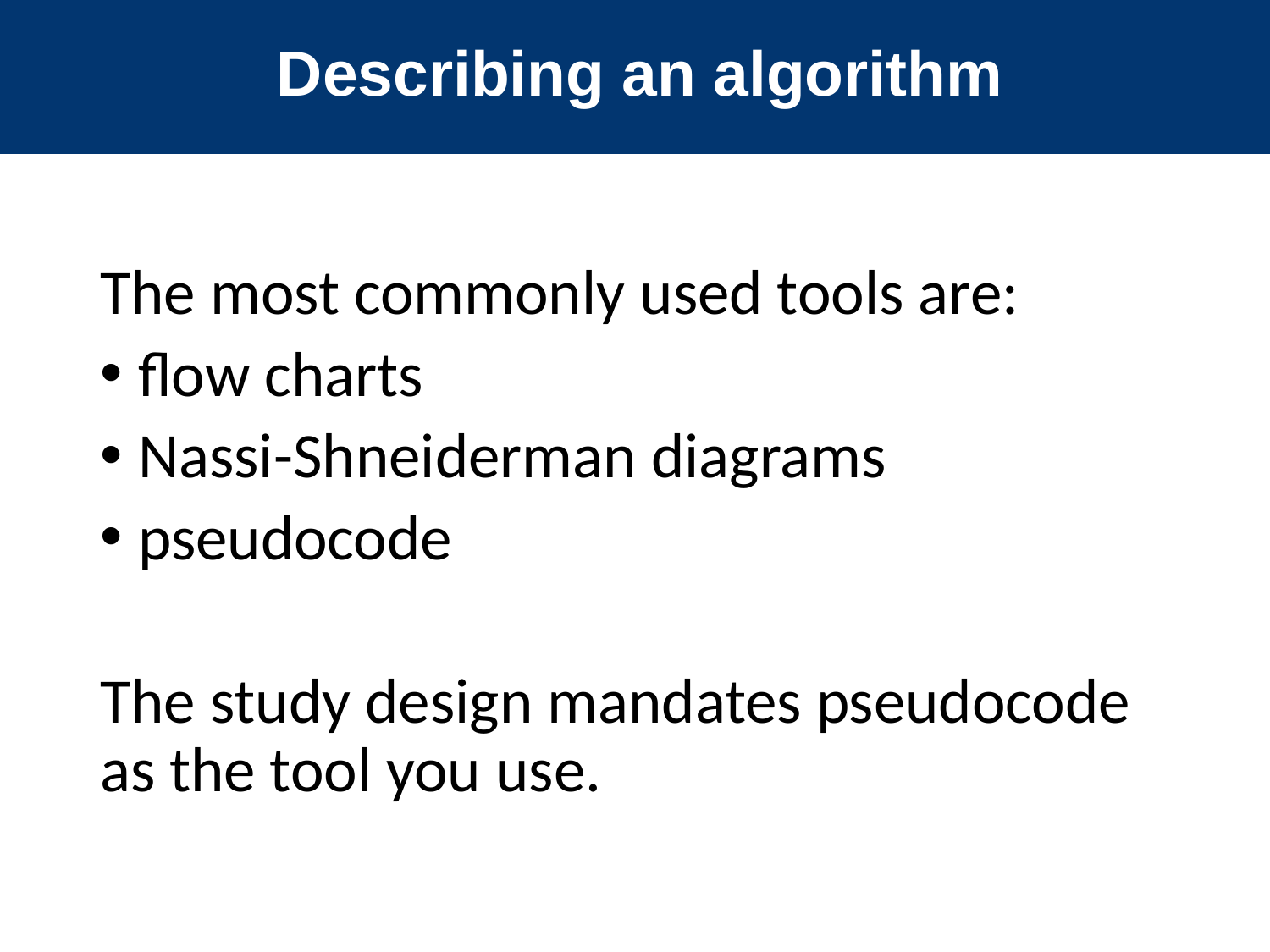

Describing an algorithm
The most commonly used tools are:
 flow charts
 Nassi-Shneiderman diagrams
 pseudocode

The study design mandates pseudocode as the tool you use.